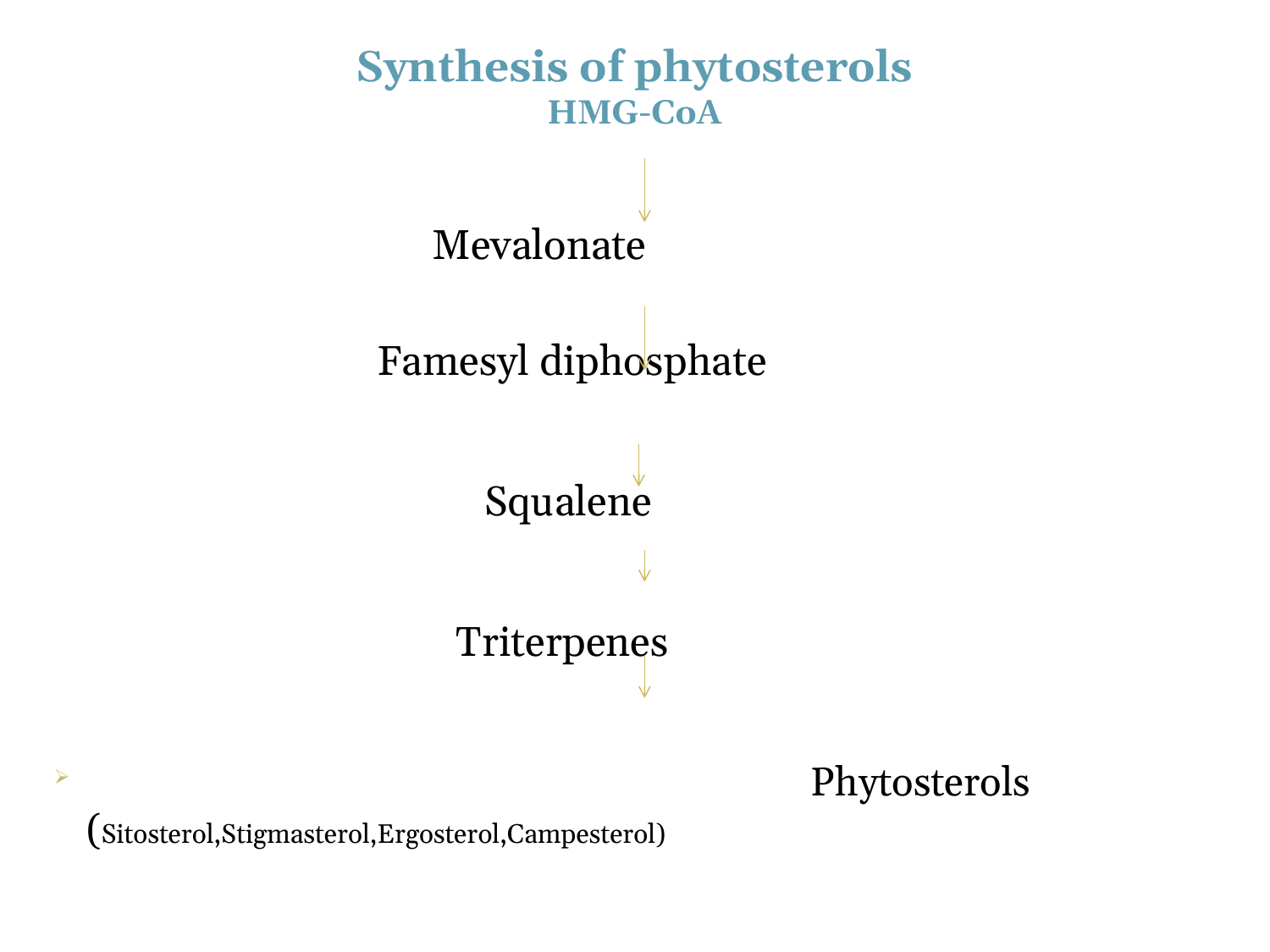

# Synthesis of phytosterols HMG-CoA
27
                                      Mevalonate

                                Famesyl diphosphate

                                           Squalene

                                        Triterpenes

                                                                  Phytosterols             (Sitosterol,Stigmasterol,Ergosterol,Campesterol)